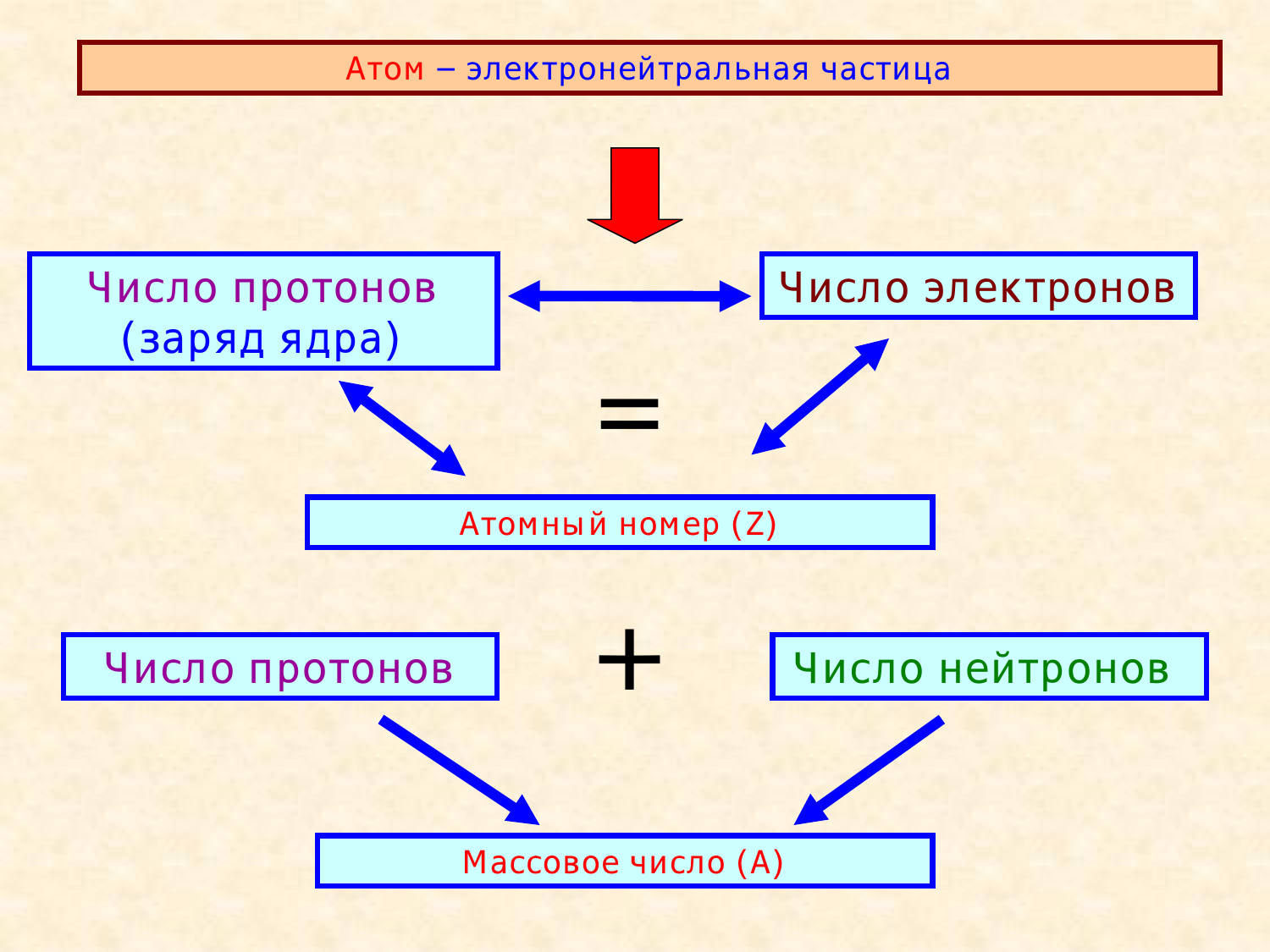

Атом – электронейтральная частица

Число протонов (заряд ядра)
Число электронов

=

Атомный номер (Z)
+
Число протонов
Число нейтронов

Массовое число (А)